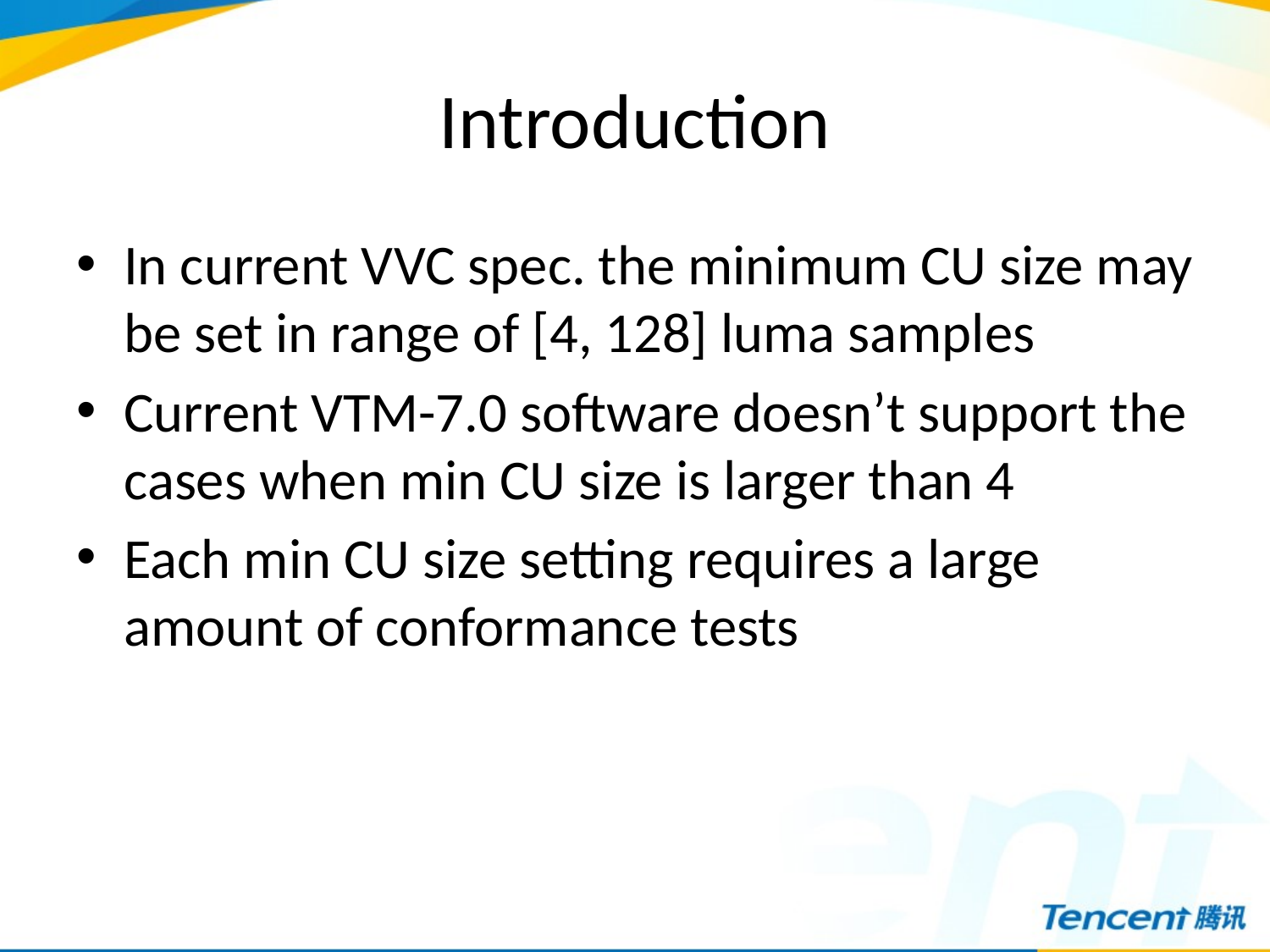

# Introduction
In current VVC spec. the minimum CU size may be set in range of [4, 128] luma samples
Current VTM-7.0 software doesn’t support the cases when min CU size is larger than 4
Each min CU size setting requires a large amount of conformance tests